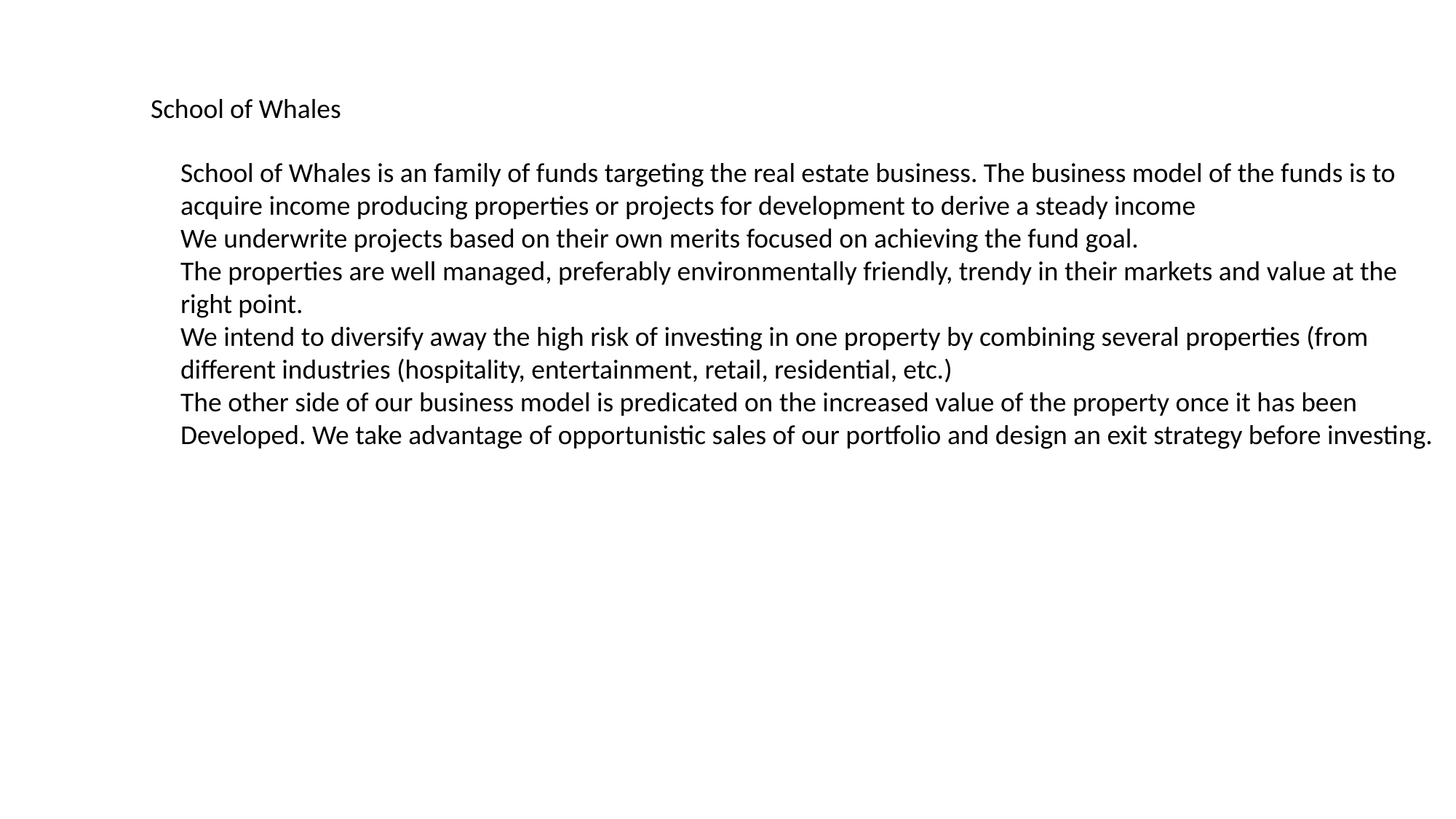

School of Whales
​​School of Whales is an family of funds targeting the real estate business. The business model of the funds is to
acquire income producing properties or projects for development to derive a steady income
​​We underwrite projects based on their own merits focused on achieving the fund goal.
The properties are well managed, preferably environmentally friendly, trendy in their markets and value at the
right point.
​​We intend to diversify away the high risk of investing in one property by combining several properties (from
different industries (hospitality, entertainment, retail, residential, etc.)
The other side of our business model is predicated on the increased value of the property once it has been
Developed. We take advantage of opportunistic sales of our portfolio and design an exit strategy before investing.